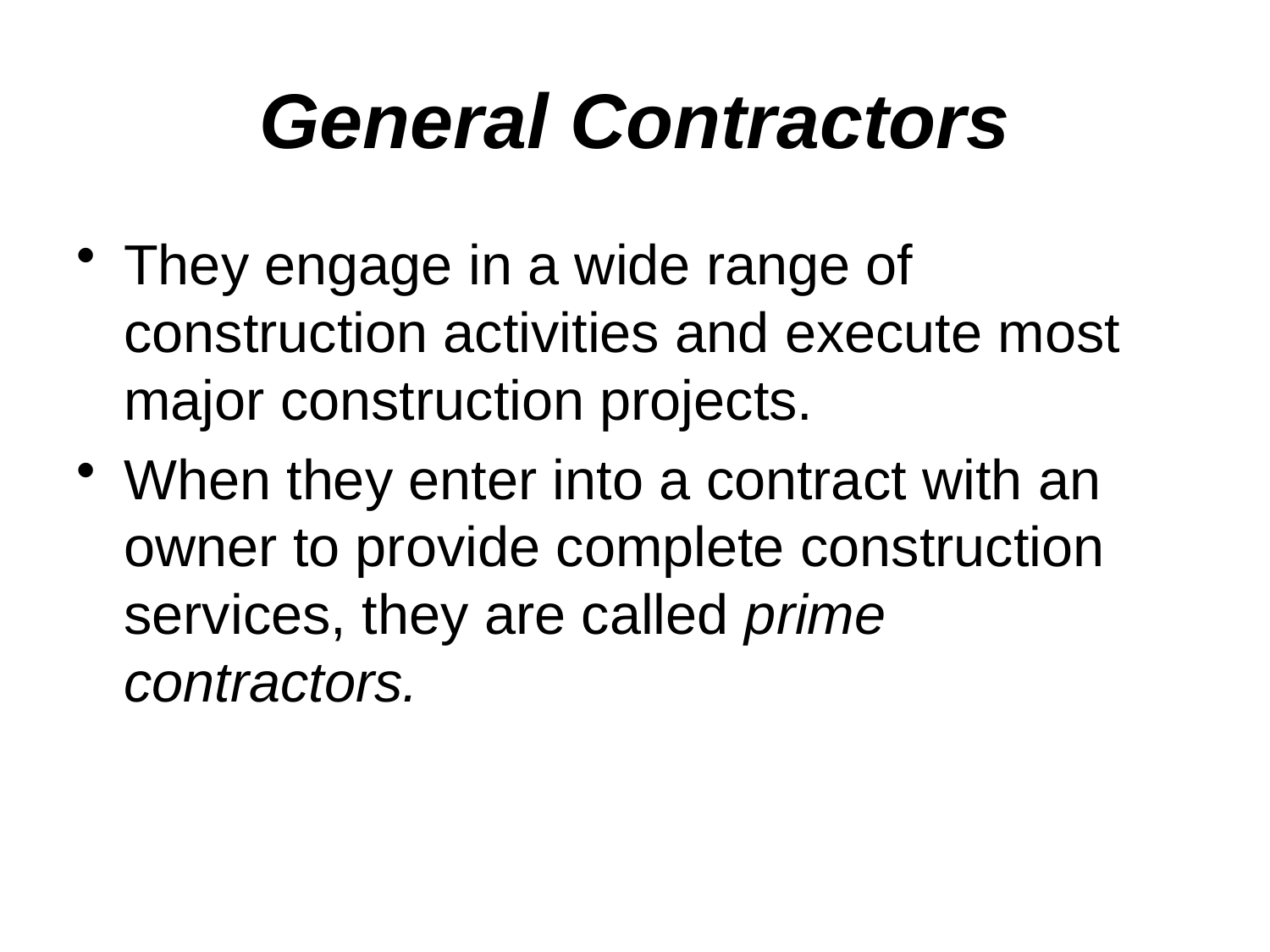

# General Contractors
They engage in a wide range of construction activities and execute most major construction projects.
When they enter into a contract with an owner to provide complete construction services, they are called prime contractors.